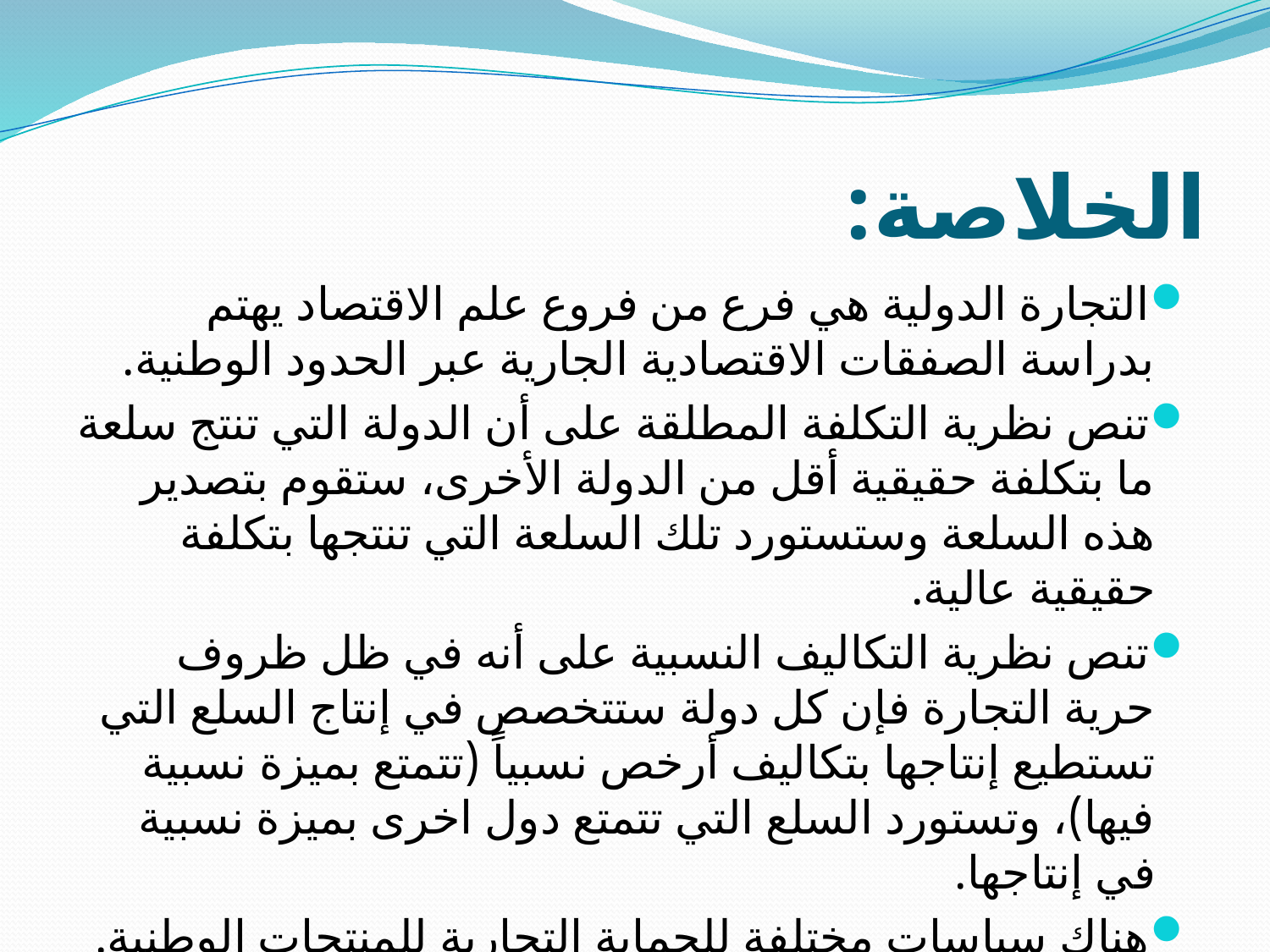

# الخلاصة:
التجارة الدولية هي فرع من فروع علم الاقتصاد يهتم بدراسة الصفقات الاقتصادية الجارية عبر الحدود الوطنية.
تنص نظرية التكلفة المطلقة على أن الدولة التي تنتج سلعة ما بتكلفة حقيقية أقل من الدولة الأخرى، ستقوم بتصدير هذه السلعة وستستورد تلك السلعة التي تنتجها بتكلفة حقيقية عالية.
تنص نظرية التكاليف النسبية على أنه في ظل ظروف حرية التجارة فإن كل دولة ستتخصص في إنتاج السلع التي تستطيع إنتاجها بتكاليف أرخص نسبياً (تتمتع بميزة نسبية فيها)، وتستورد السلع التي تتمتع دول اخرى بميزة نسبية في إنتاجها.
هناك سياسات مختلفة للحماية التجارية للمنتجات الوطنية.